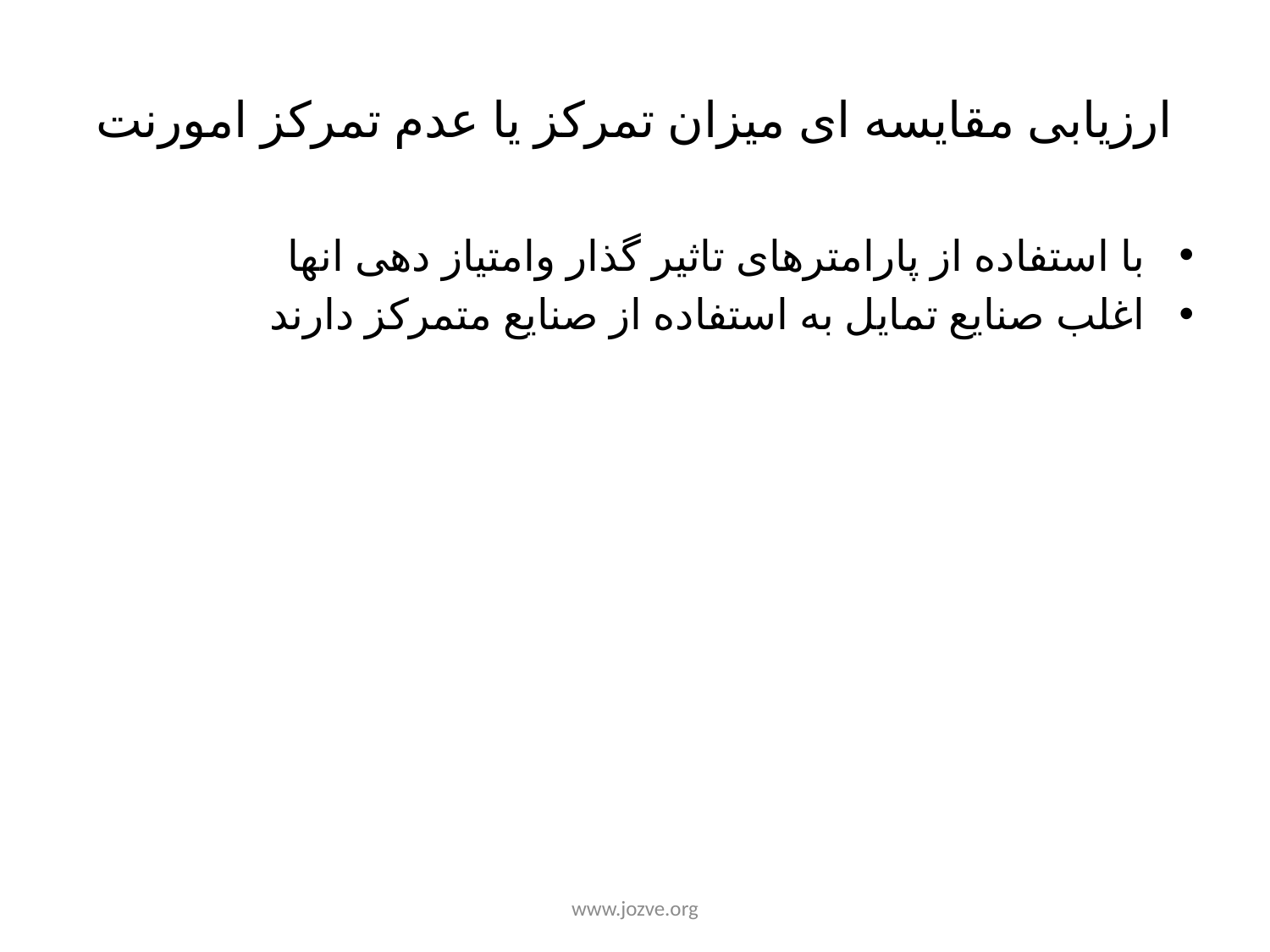

# ارزیابی مقایسه ای میزان تمرکز یا عدم تمرکز امورنت
با استفاده از پارامترهای تاثیر گذار وامتیاز دهی انها
اغلب صنایع تمایل به استفاده از صنایع متمرکز دارند
www.jozve.org